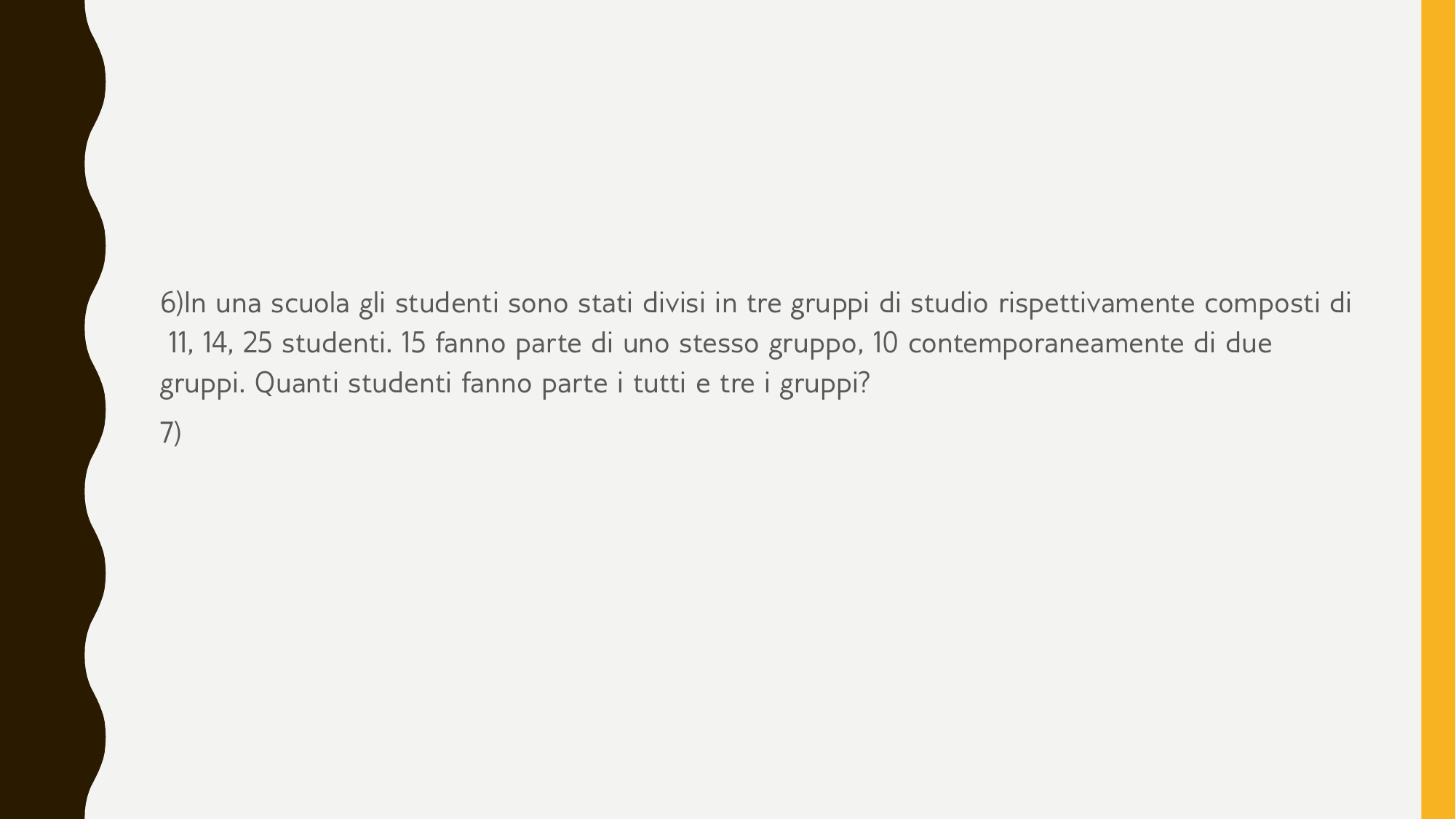

6)In una scuola gli studenti sono stati divisi in tre gruppi di studio rispettivamente composti di  11, 14, 25 studenti. 15 fanno parte di uno stesso gruppo, 10 contemporaneamente di due gruppi. Quanti studenti fanno parte i tutti e tre i gruppi?
7)